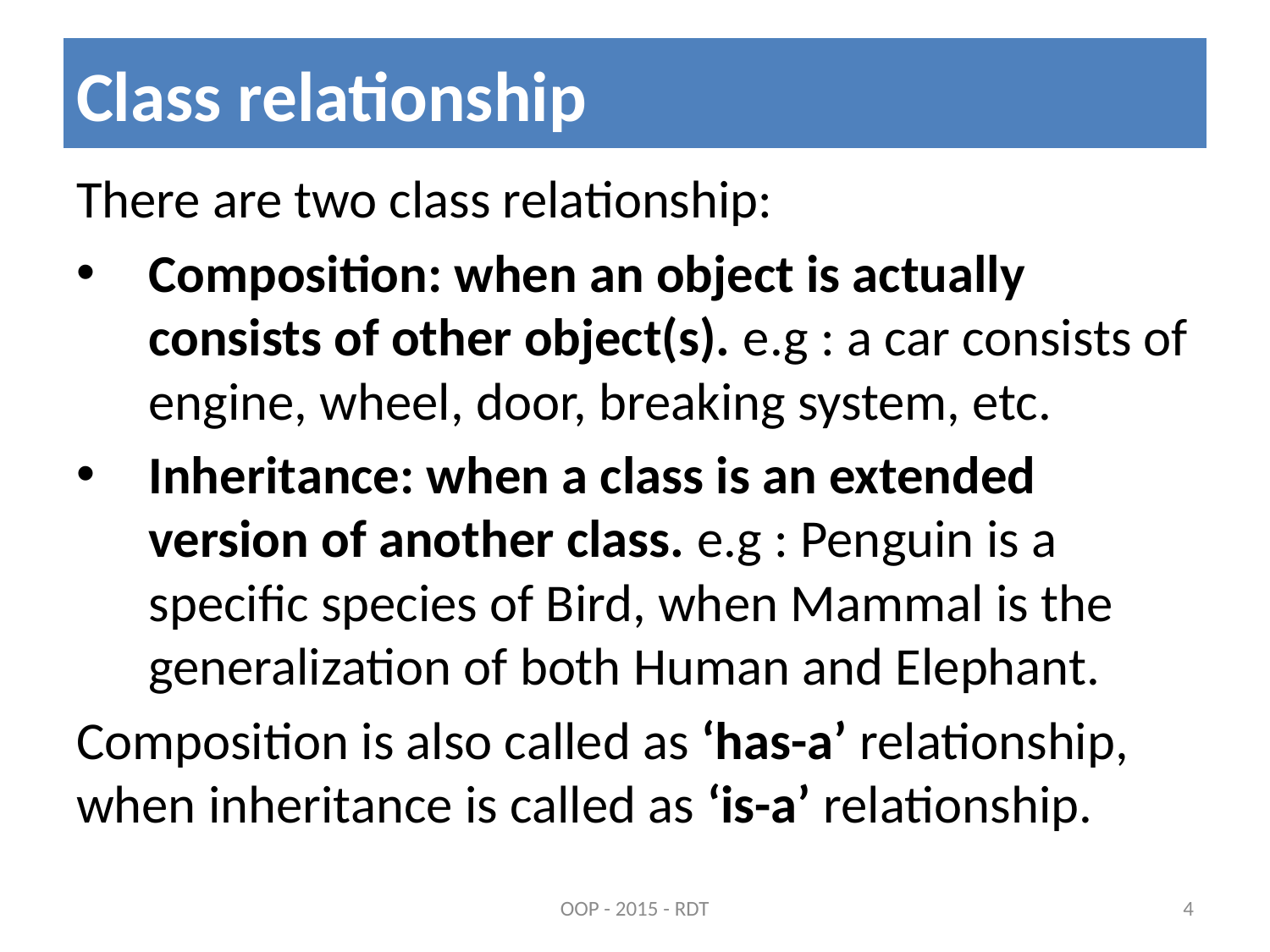

# Class relationship
There are two class relationship:
Composition: when an object is actually consists of other object(s). e.g : a car consists of engine, wheel, door, breaking system, etc.
Inheritance: when a class is an extended version of another class. e.g : Penguin is a specific species of Bird, when Mammal is the generalization of both Human and Elephant.
Composition is also called as ‘has-a’ relationship, when inheritance is called as ‘is-a’ relationship.
OOP - 2015 - RDT
4